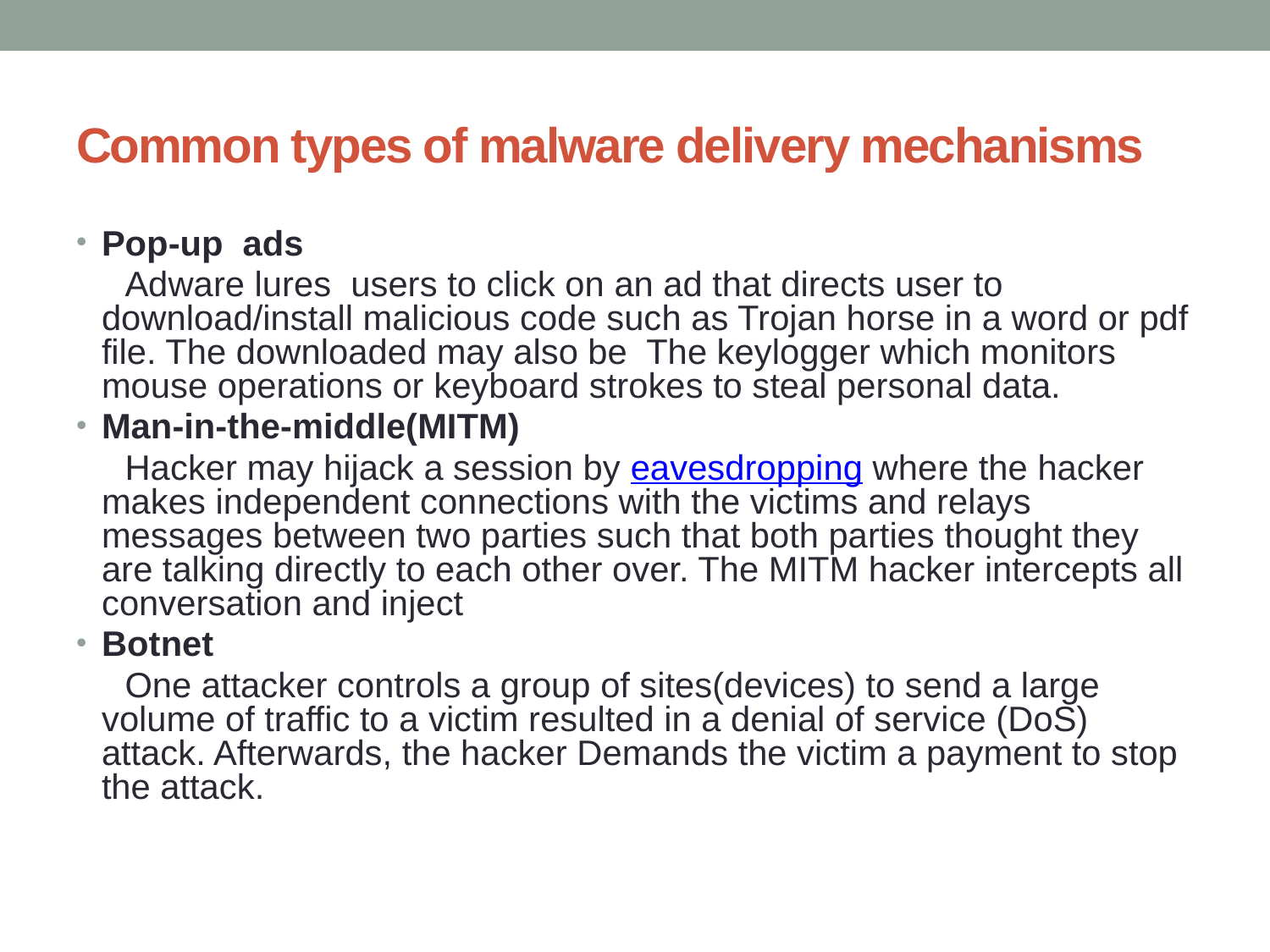

# Common types of malware delivery mechanisms
Pop-up  ads
     Adware lures  users to click on an ad that directs user to download/install malicious code such as Trojan horse in a word or pdf file. The downloaded may also be  The keylogger which monitors mouse operations or keyboard strokes to steal personal data.
Man-in-the-middle(MITM)
     Hacker may hijack a session by eavesdropping where the hacker makes independent connections with the victims and relays messages between two parties such that both parties thought they are talking directly to each other over. The MITM hacker intercepts all conversation and inject
Botnet
     One attacker controls a group of sites(devices) to send a large volume of traffic to a victim resulted in a denial of service (DoS) attack. Afterwards, the hacker Demands the victim a payment to stop the attack.